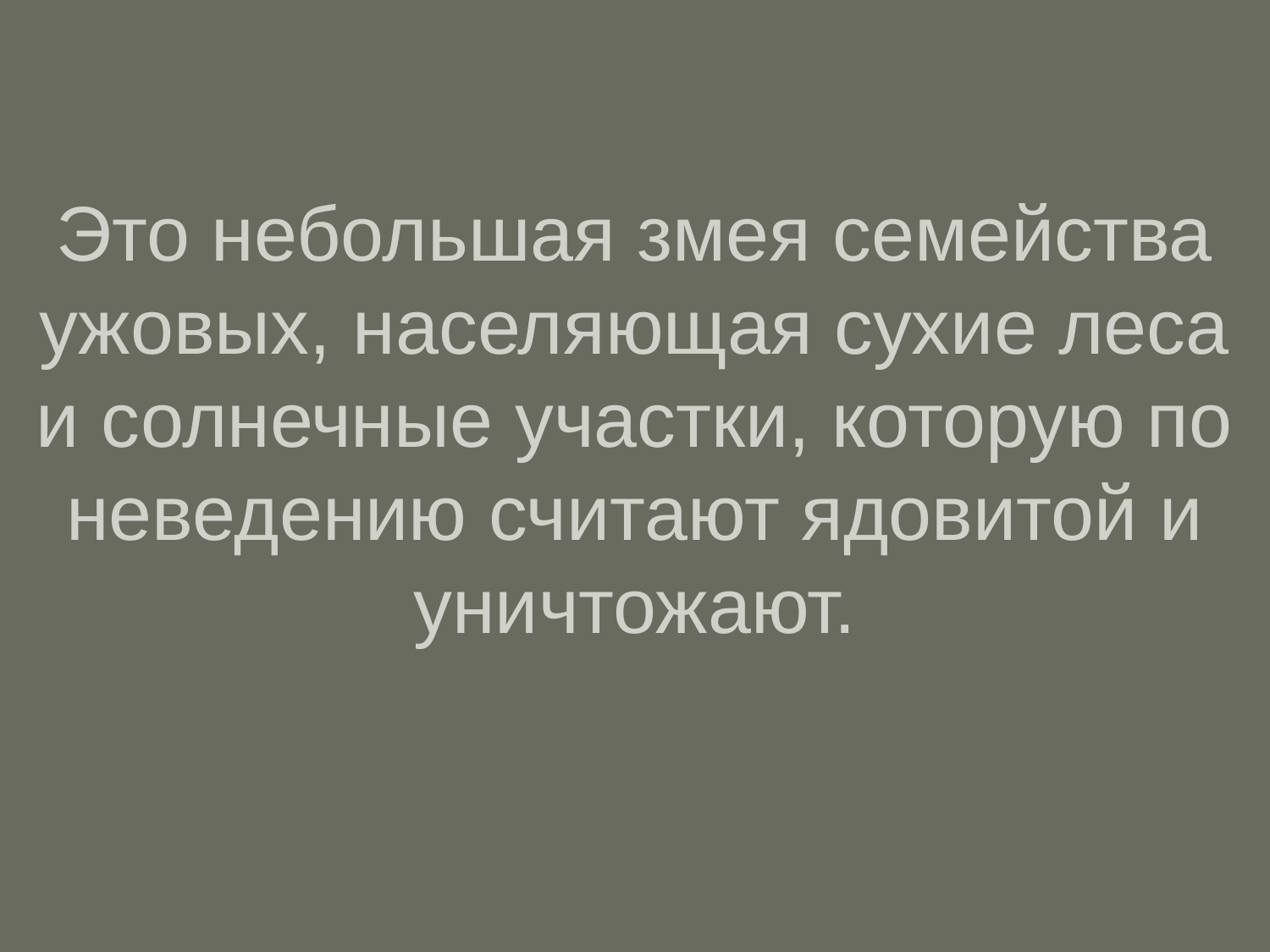

# Это небольшая змея семейства ужовых, населяющая сухие леса и солнечные участки, которую по неведению считают ядовитой и уничтожают.